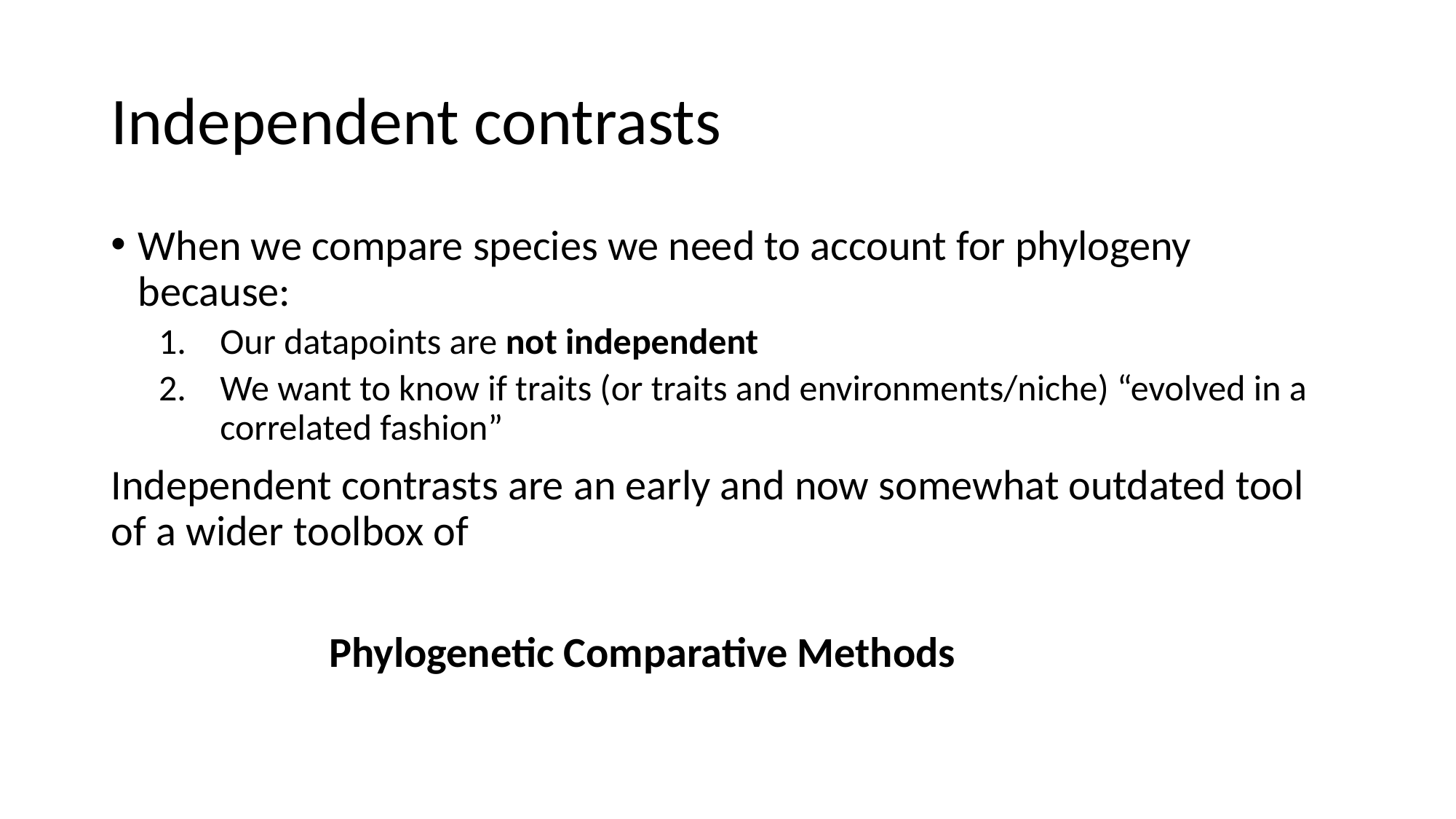

# Independent contrasts
When we compare species we need to account for phylogeny because:
Our datapoints are not independent
We want to know if traits (or traits and environments/niche) “evolved in a correlated fashion”
Independent contrasts are an early and now somewhat outdated tool of a wider toolbox of

		Phylogenetic Comparative Methods